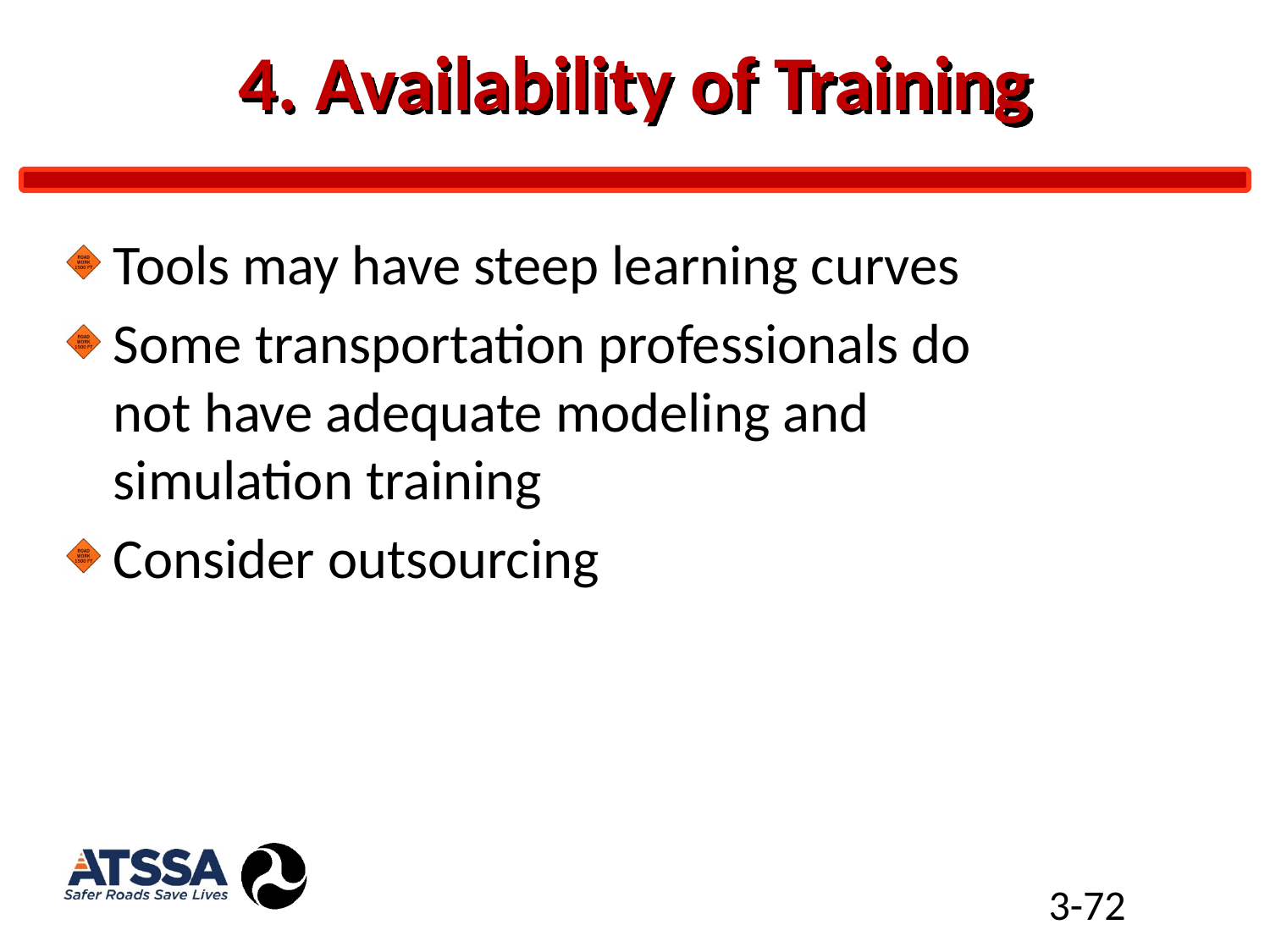

# 4. Availability of Training
Tools may have steep learning curves
Some transportation professionals do not have adequate modeling and simulation training
Consider outsourcing